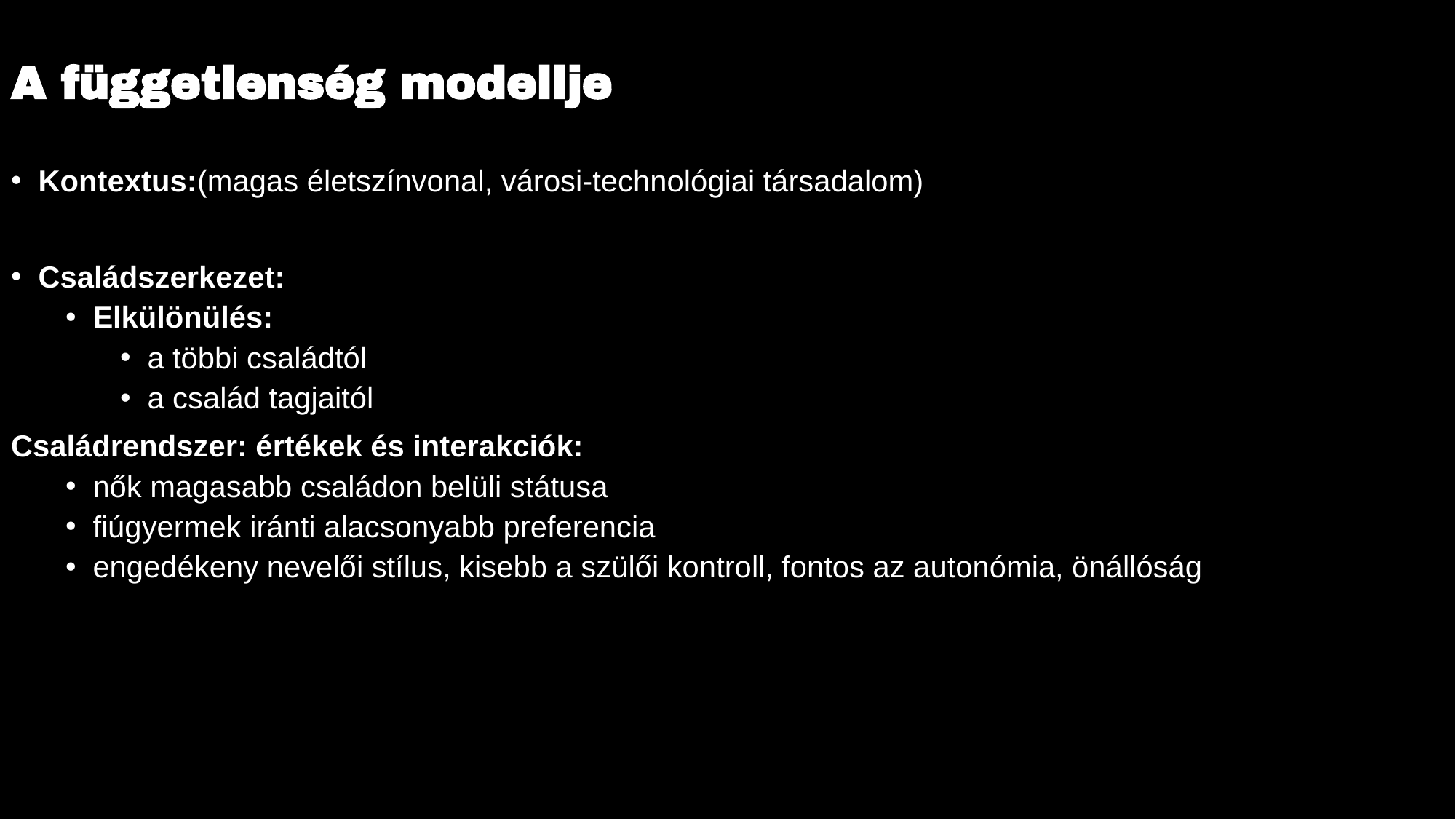

A függetlenség modellje
Kontextus:(magas életszínvonal, városi-technológiai társadalom)

Családszerkezet:
Elkülönülés:
a többi családtól
a család tagjaitól
Családrendszer: értékek és interakciók:
nők magasabb családon belüli státusa
fiúgyermek iránti alacsonyabb preferencia
engedékeny nevelői stílus, kisebb a szülői kontroll, fontos az autonómia, önállóság